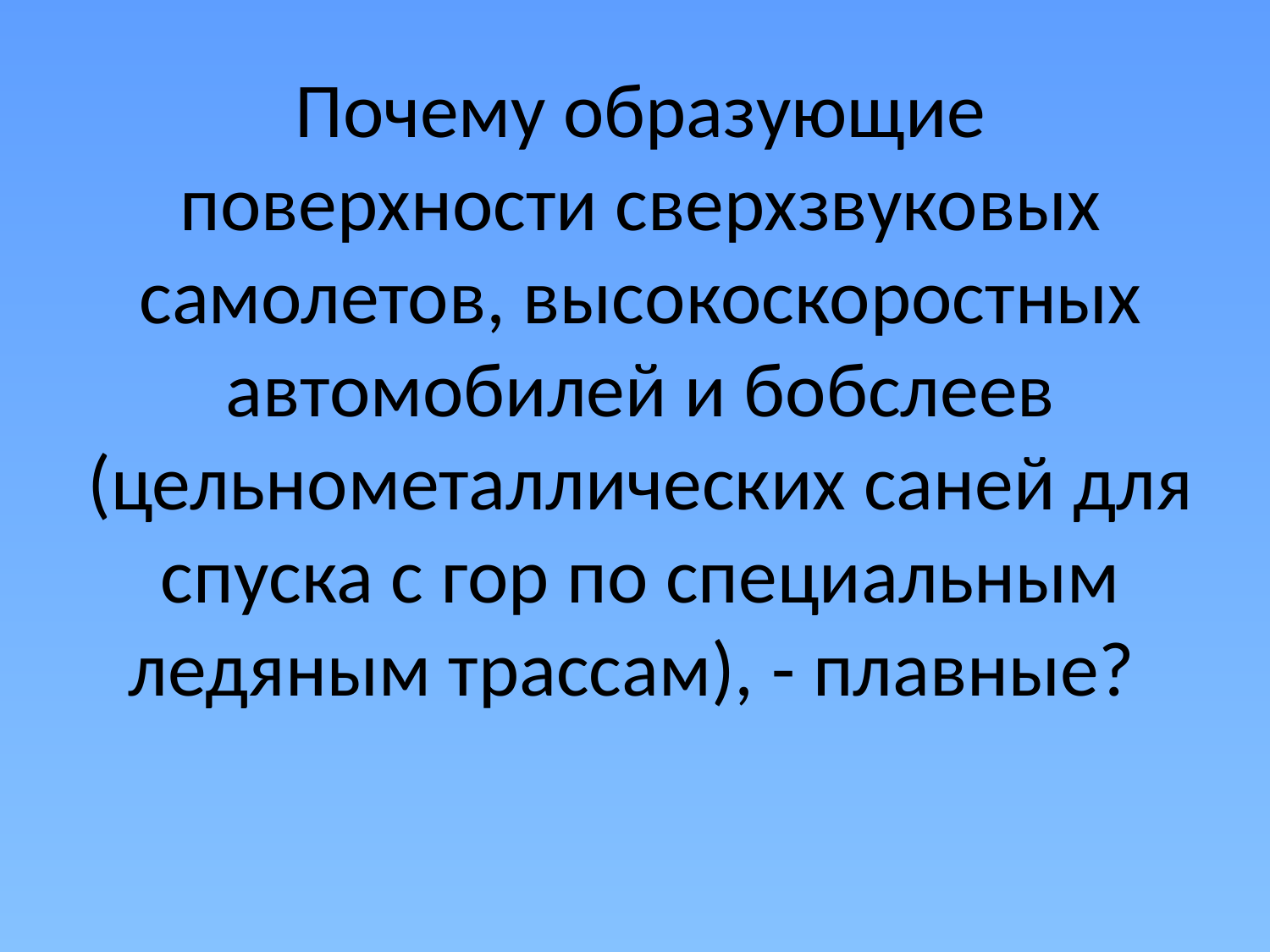

# Почему образующие поверхности сверхзвуковых самолетов, высокоскоростных автомобилей и бобслеев (цельнометаллических саней для спуска с гор по специальным ледяным трассам), - плавные?